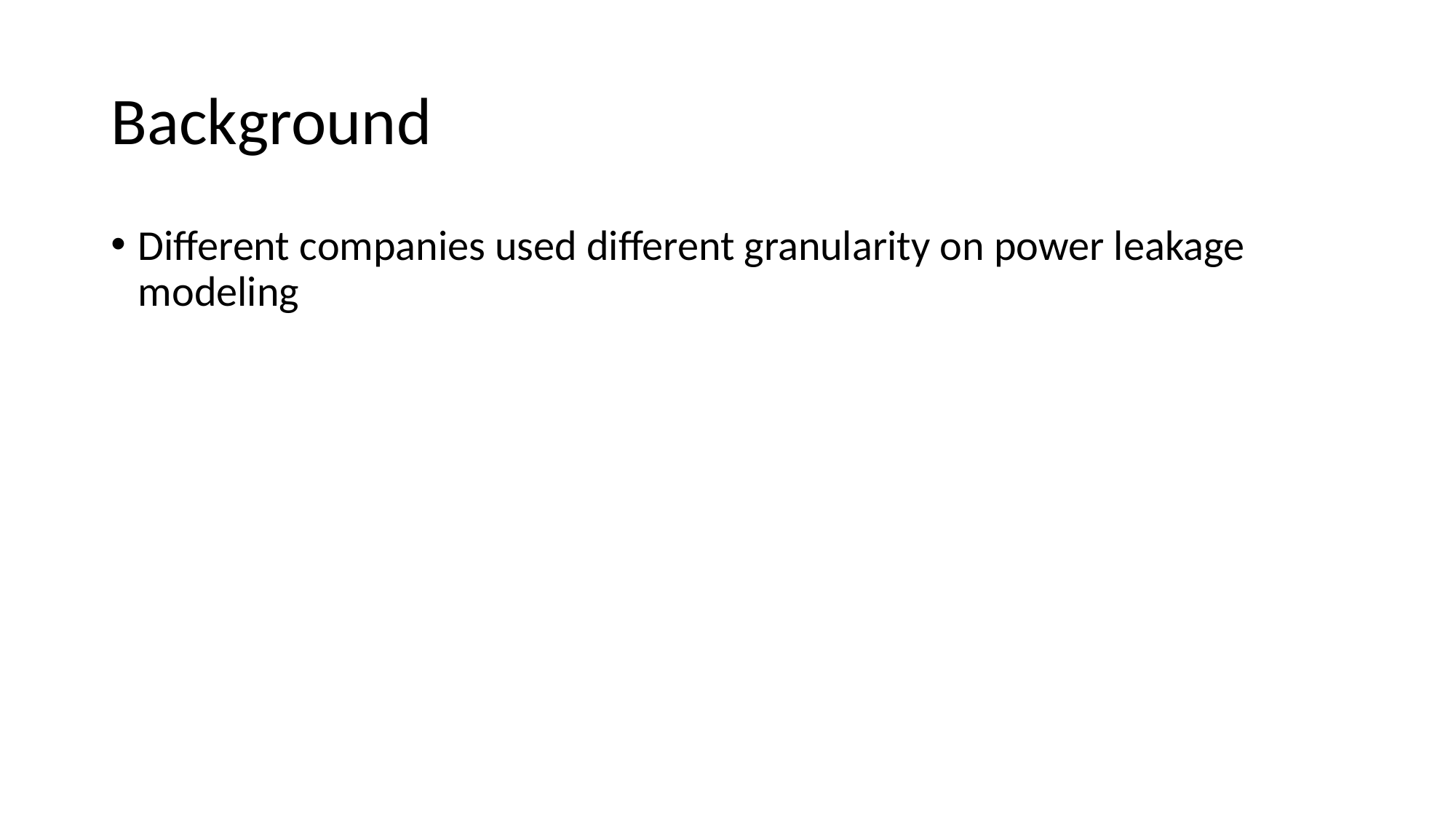

# Background
Different companies used different granularity on power leakage modeling